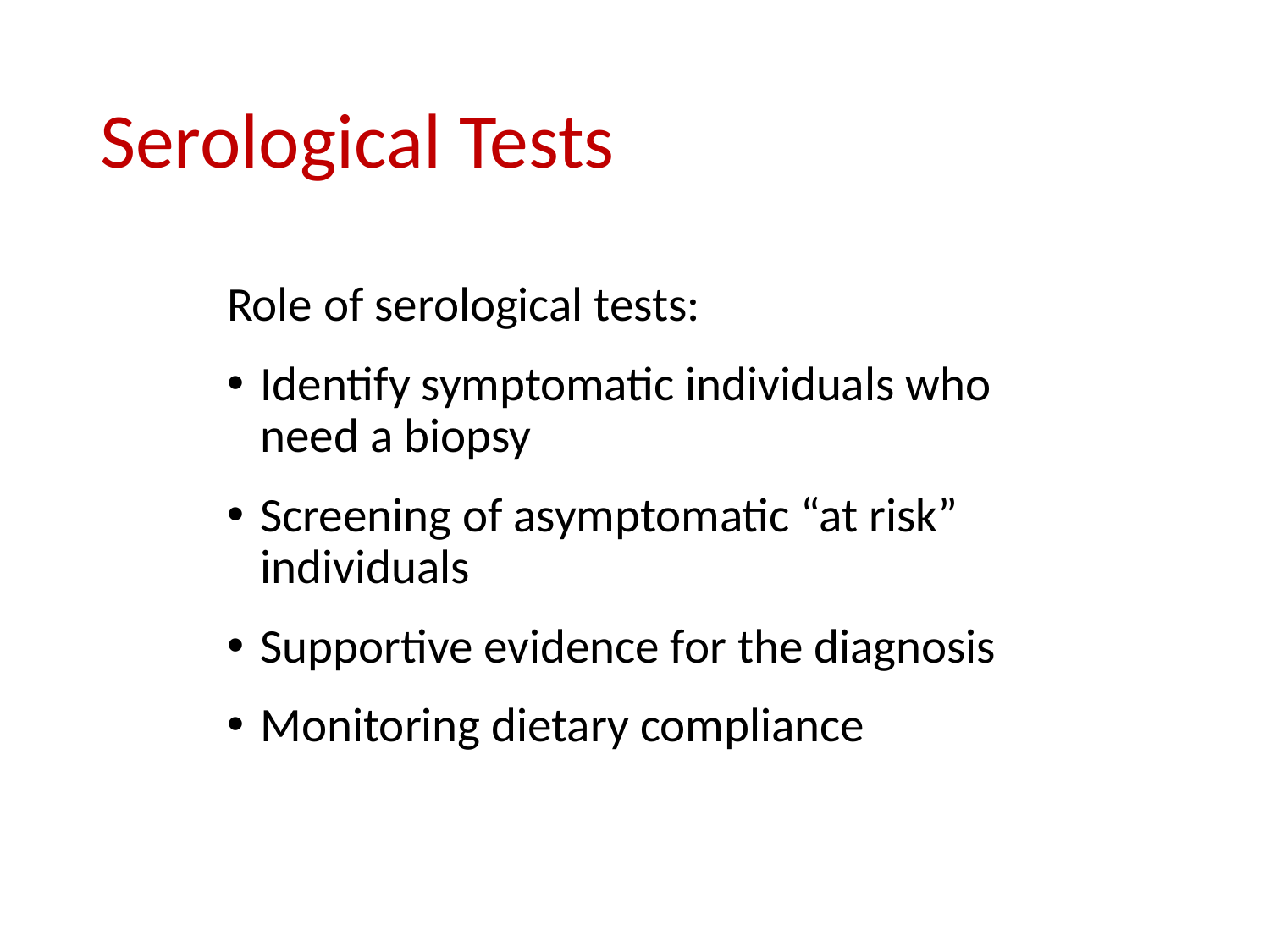

# Serological Tests
Role of serological tests:
Identify symptomatic individuals who need a biopsy
Screening of asymptomatic “at risk” individuals
Supportive evidence for the diagnosis
Monitoring dietary compliance
64